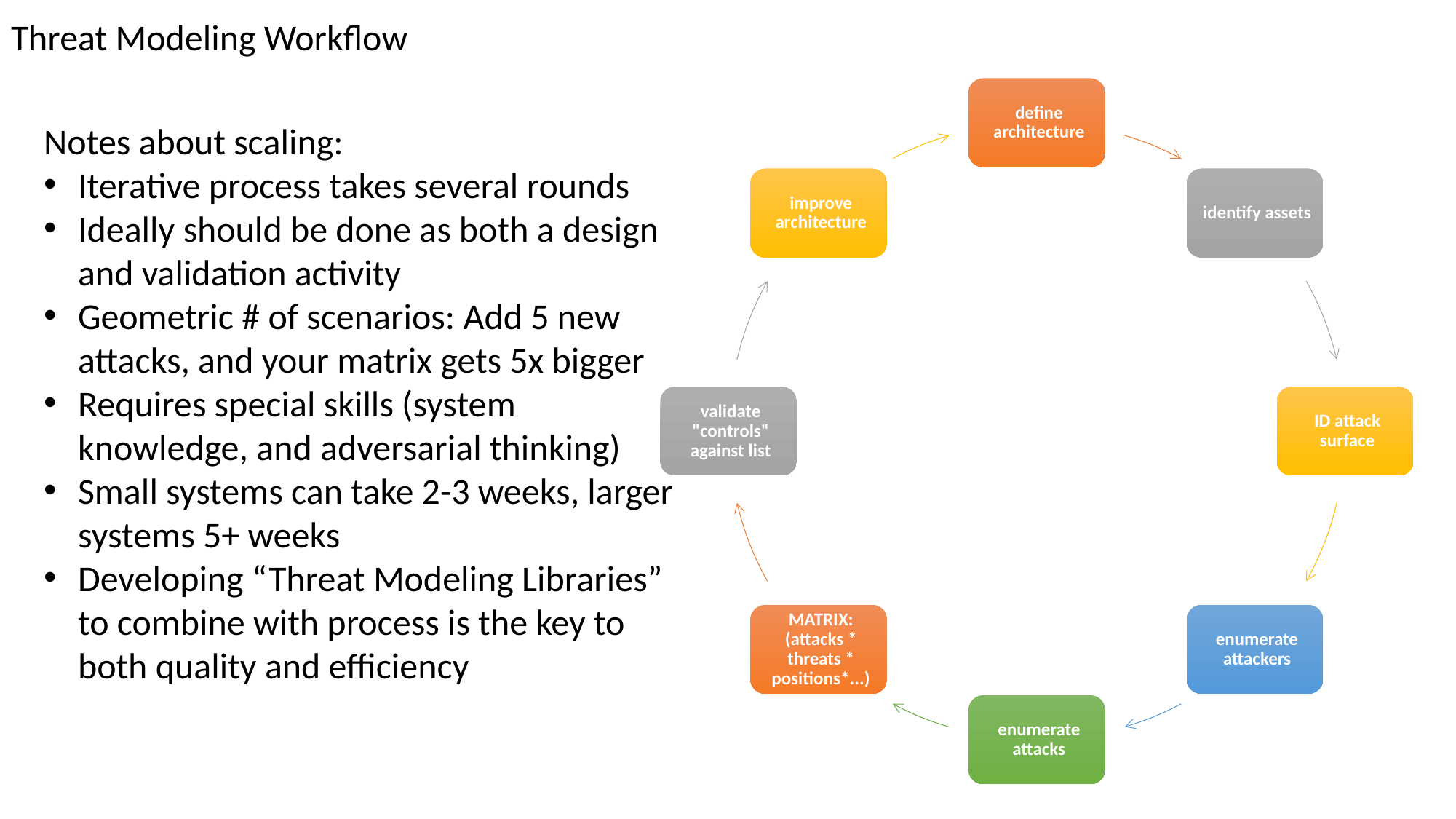

# Threat Modeling Workflow
define architecture
identify assets
ID attack surface
enumerate attackers
enumerate attacks
MATRIX: (attacks * threats * positions*...)
validate "controls" against list
improve architecture
Notes about scaling:
Iterative process takes several rounds
Ideally should be done as both a design and validation activity
Geometric # of scenarios: Add 5 new attacks, and your matrix gets 5x bigger
Requires special skills (system knowledge, and adversarial thinking)
Small systems can take 2-3 weeks, larger systems 5+ weeks
Developing “Threat Modeling Libraries” to combine with process is the key to both quality and efficiency